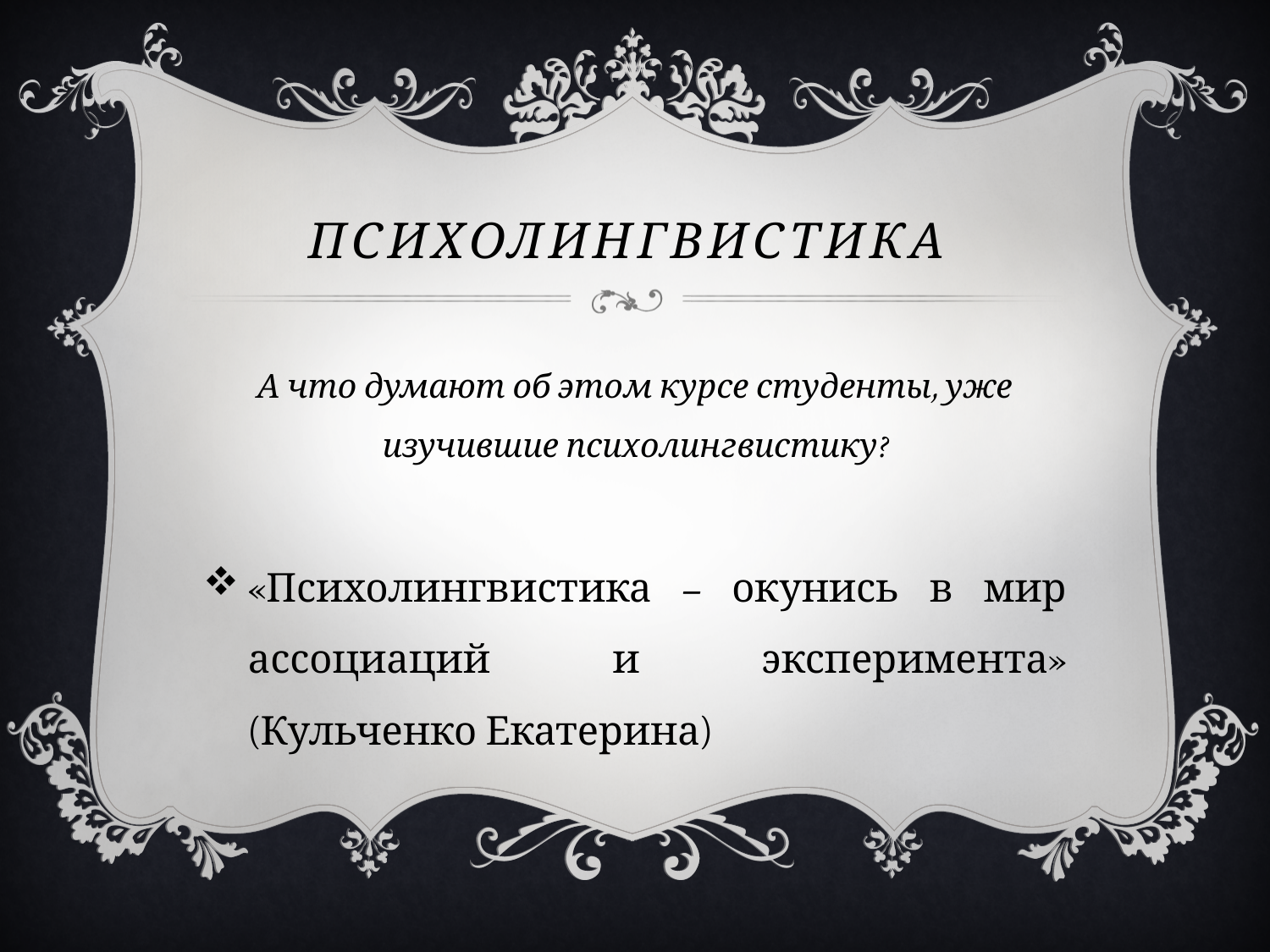

# Психолингвистика
А что думают об этом курсе студенты, уже изучившие психолингвистику?

«Психолингвистика – окунись в мир ассоциаций и эксперимента» (Кульченко Екатерина)